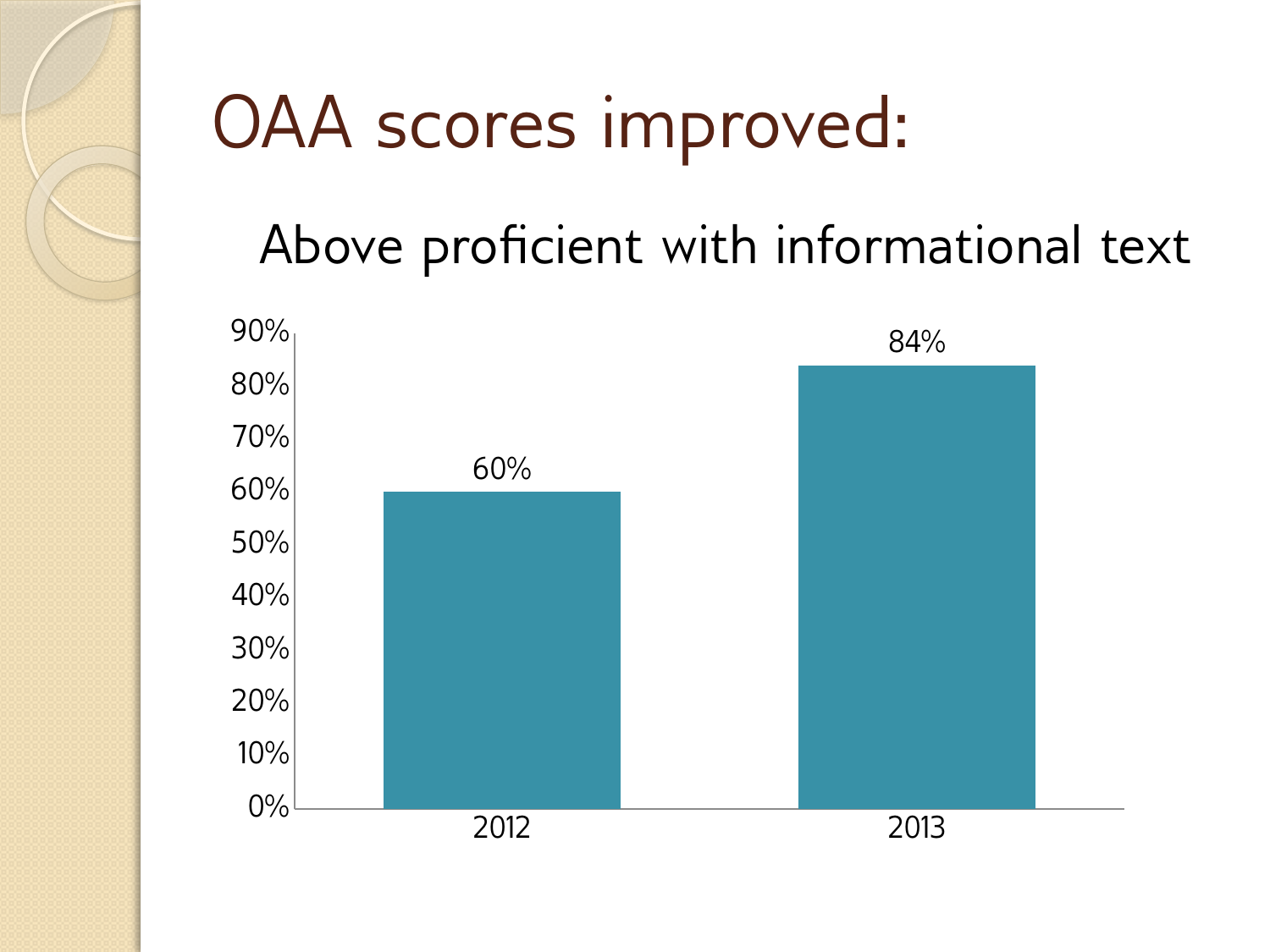

# OAA scores improved:
Above proficient with informational text

### Chart

| Category | Column1 |
|---|---|
| 2012 | 0.6000000000000004 |
| 2013 | 0.8400000000000004 |